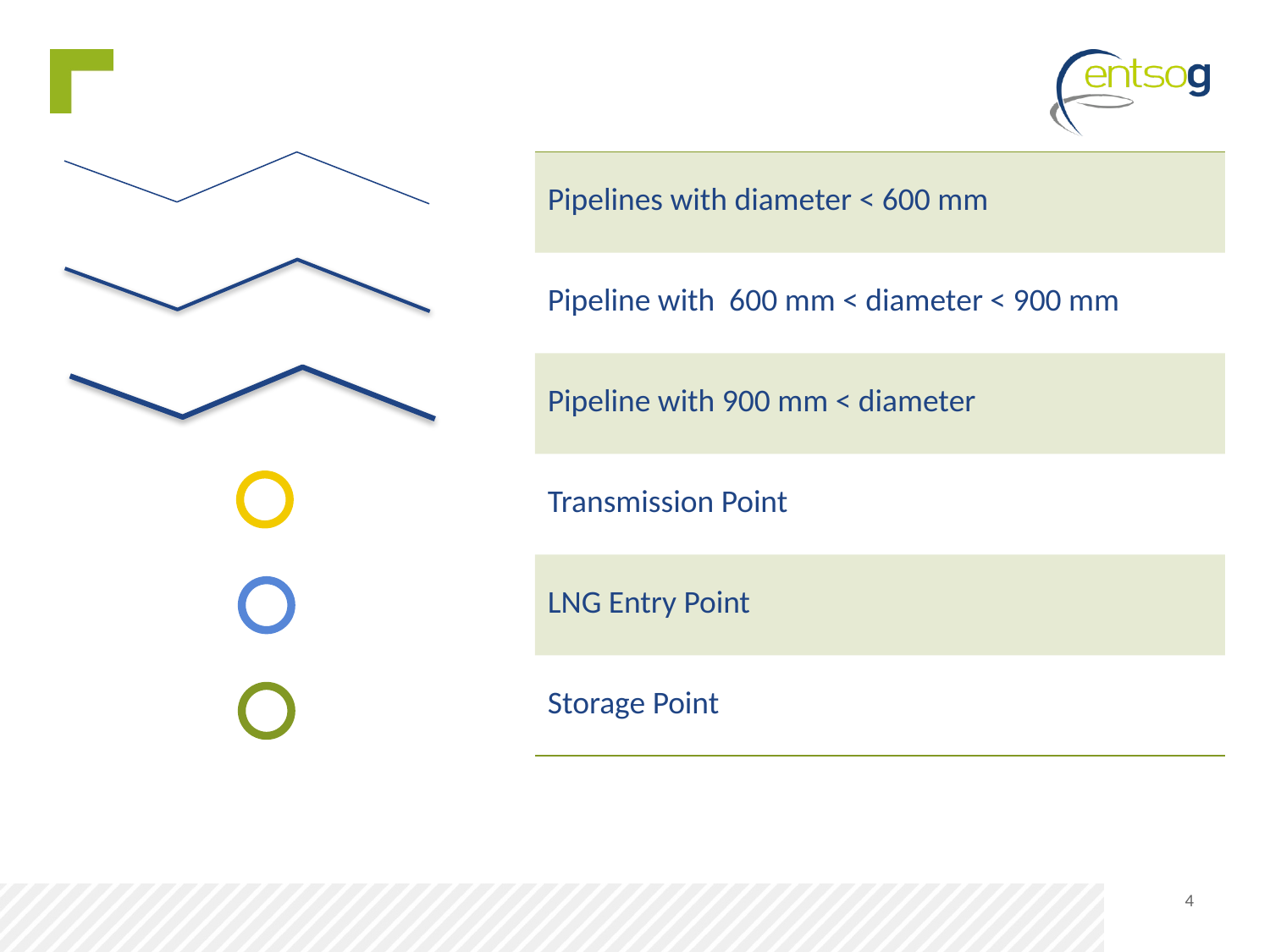

| Pipelines with diameter < 600 mm |
| --- |
| Pipeline with 600 mm < diameter < 900 mm |
| Pipeline with 900 mm < diameter |
| Transmission Point |
| LNG Entry Point |
| Storage Point |

4